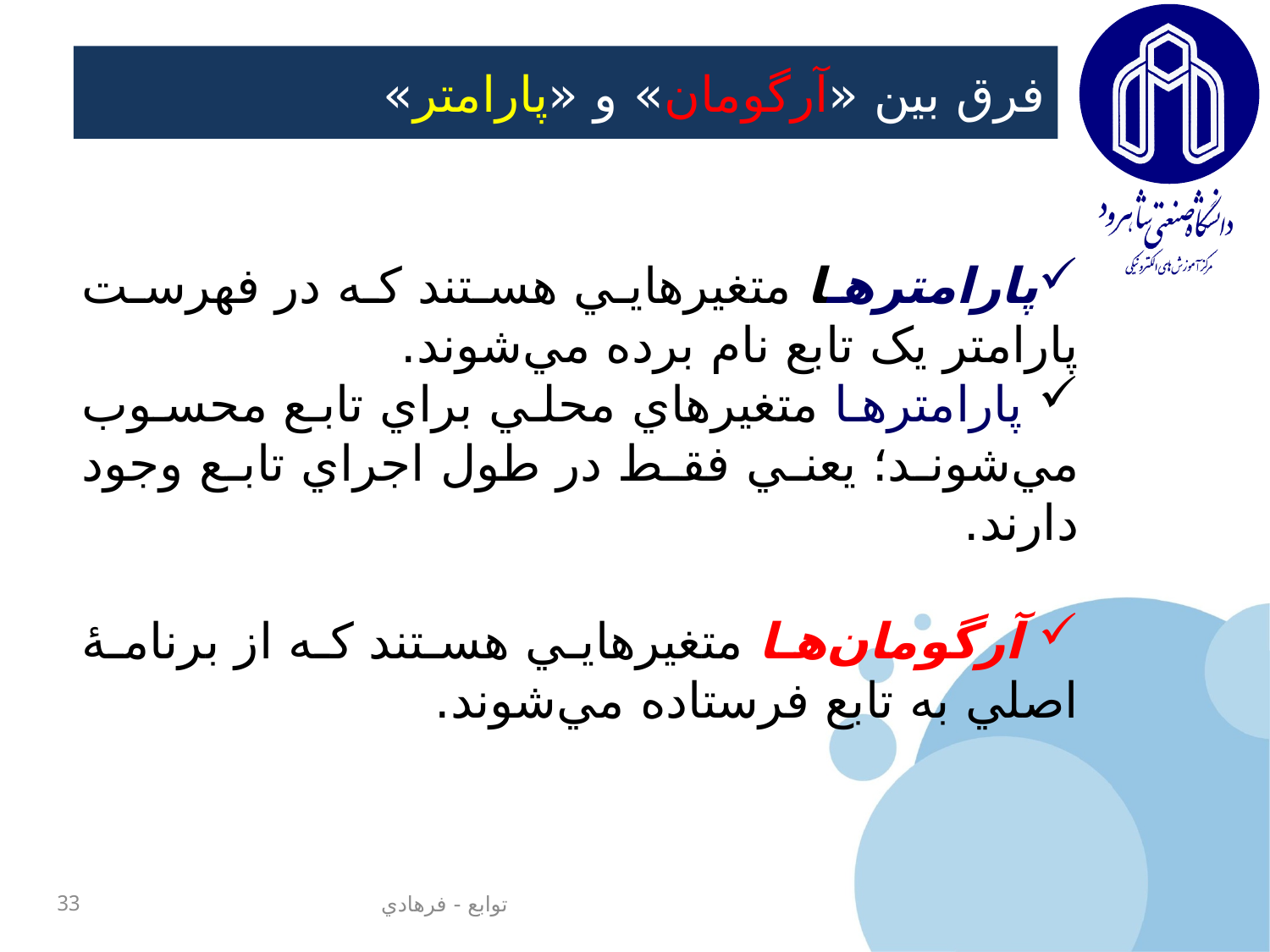

# فرق بين «آرگومان» و «پارامتر»
پارامترها متغيرهايي هستند که در فهرست پارامتر يک تابع نام برده مي‌شوند.
 پارامترها متغيرهاي محلي براي تابع محسوب مي‌شوند؛ يعني فقط در طول اجراي تابع وجود دارند.

 آرگومان‌ها متغيرهايي هستند که از برنامۀ اصلي به تابع فرستاده مي‌شوند.

33
توابع - فرهادي